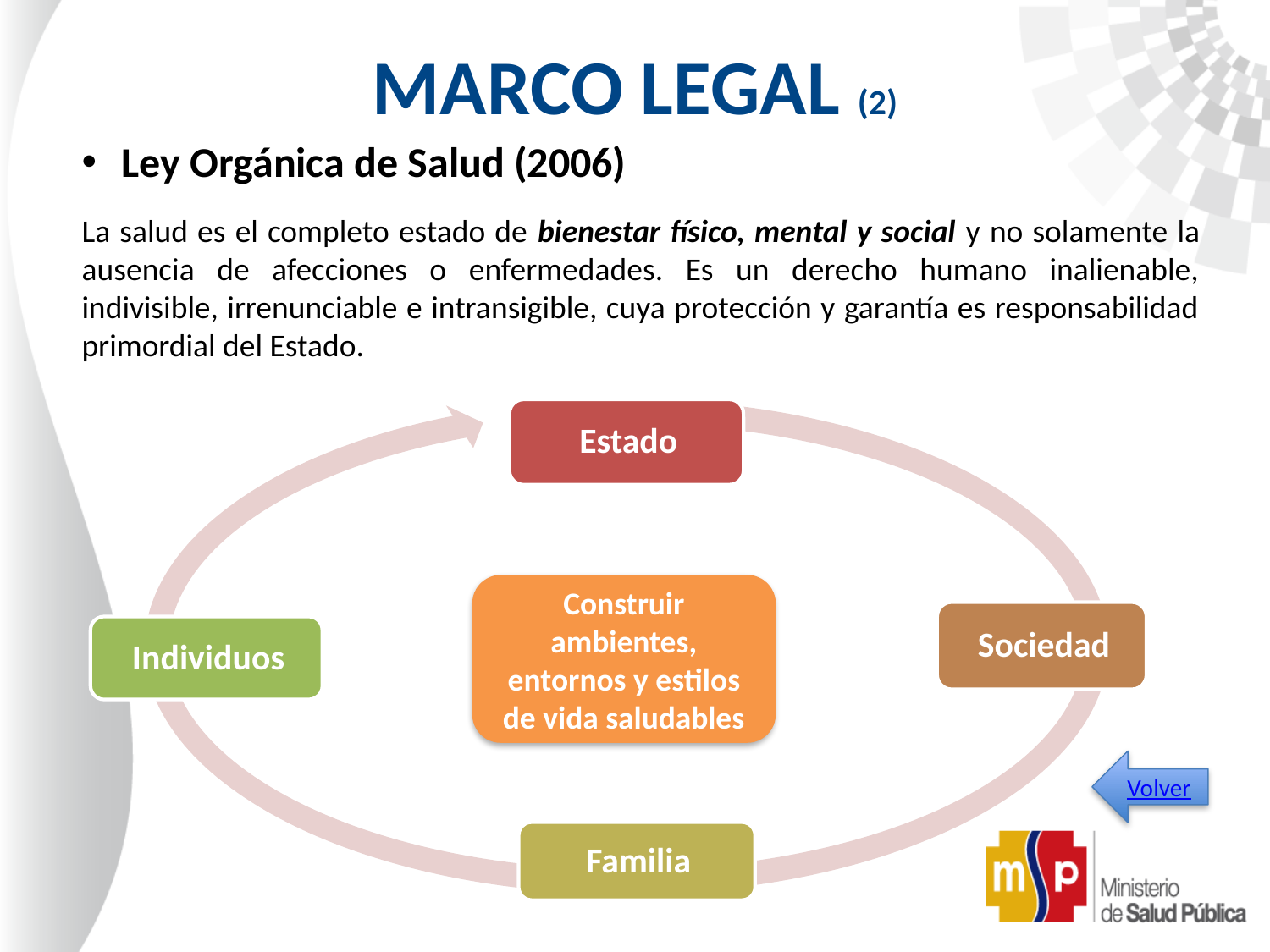

# MARCO LEGAL (2)
 Ley Orgánica de Salud (2006)
La salud es el completo estado de bienestar físico, mental y social y no solamente la ausencia de afecciones o enfermedades. Es un derecho humano inalienable, indivisible, irrenunciable e intransigible, cuya protección y garantía es responsabilidad primordial del Estado.
Estado
Sociedad
Familia
Individuos
Construir ambientes, entornos y estilos de vida saludables
Volver